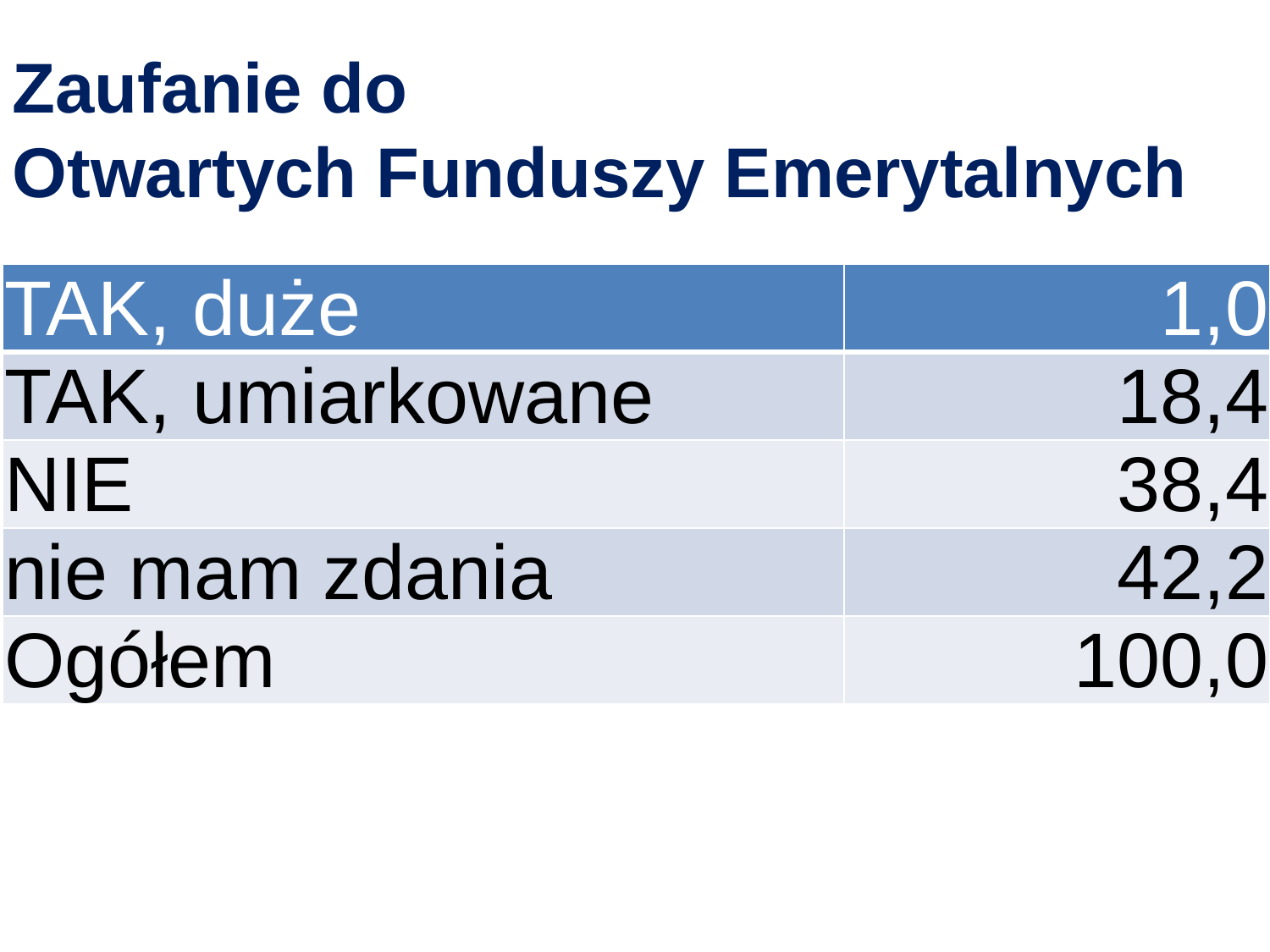

Zaufanie do
Otwartych Funduszy Emerytalnych
| TAK, duże | 1,0 |
| --- | --- |
| TAK, umiarkowane | 18,4 |
| NIE | 38,4 |
| nie mam zdania | 42,2 |
| Ogółem | 100,0 |